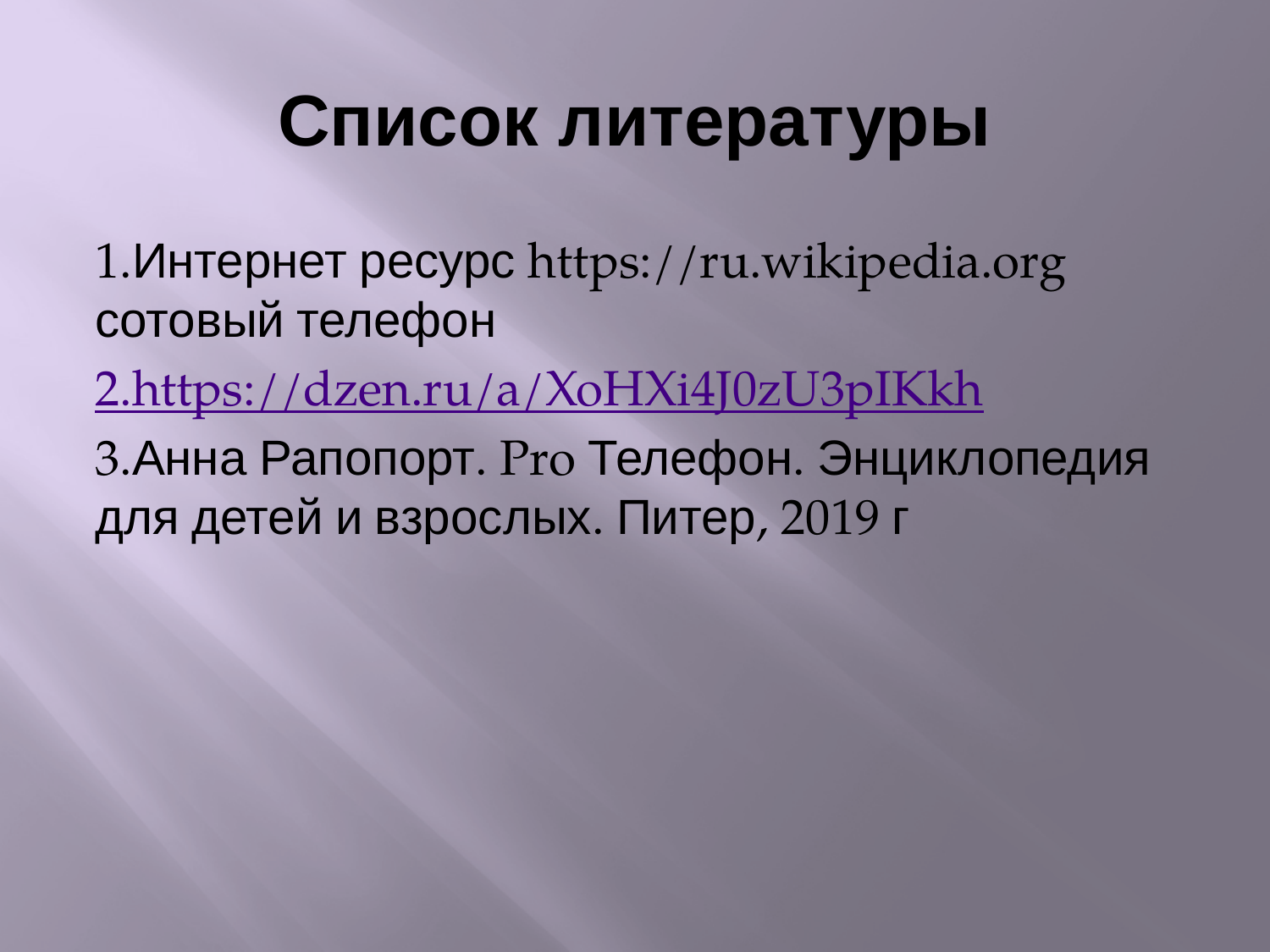

# Список литературы
1.Интернет ресурс https://ru.wikipedia.org сотовый телефон
2.https://dzen.ru/a/XoHXi4J0zU3pIKkh
3.Анна Рапопорт. Pro Телефон. Энциклопедия для детей и взрослых. Питер, 2019 г